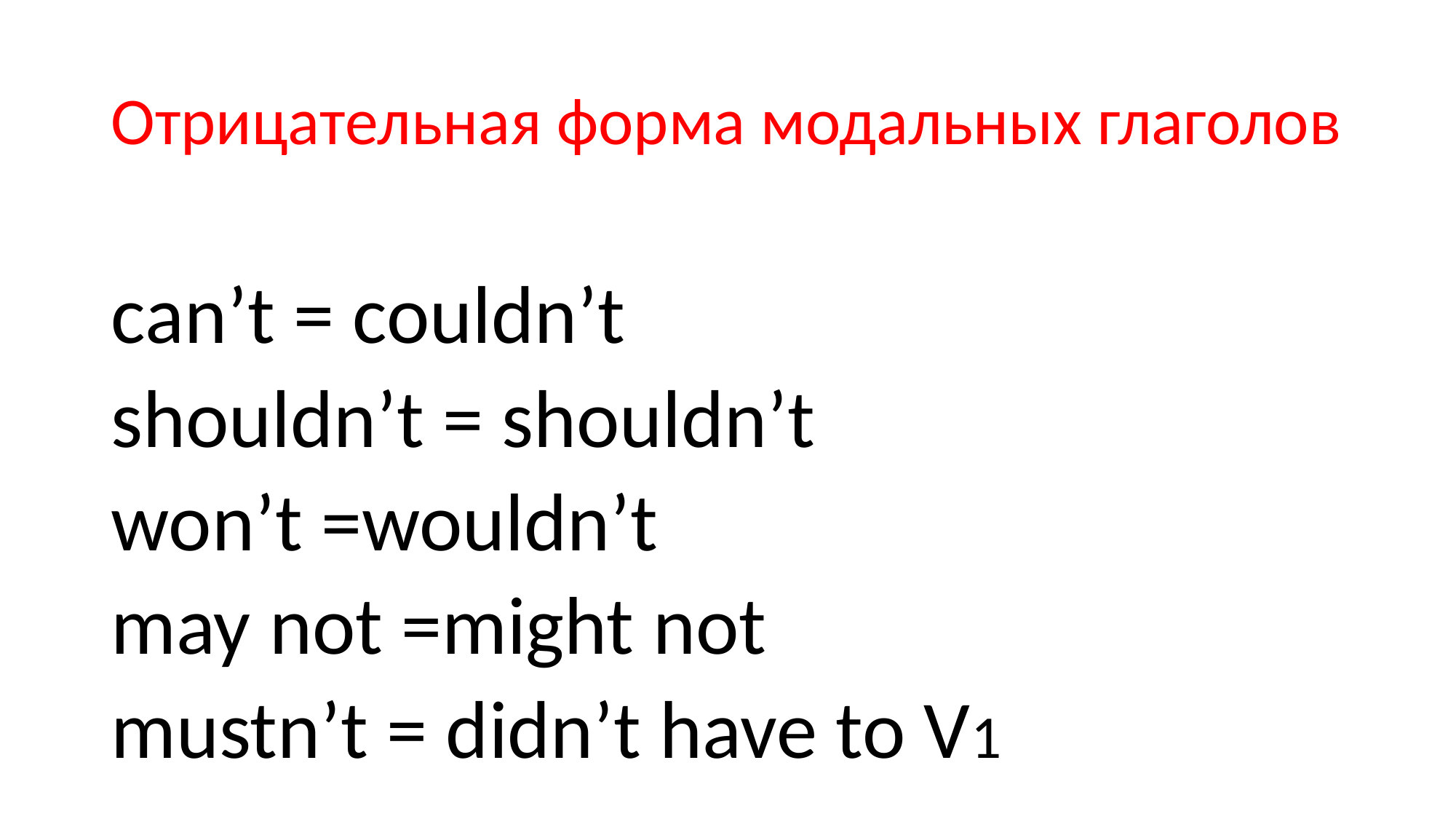

# Отрицательная форма модальных глаголов

can’t = couldn’t
shouldn’t = shouldn’t
won’t =wouldn’t
may not =might not
mustn’t = didn’t have to V1